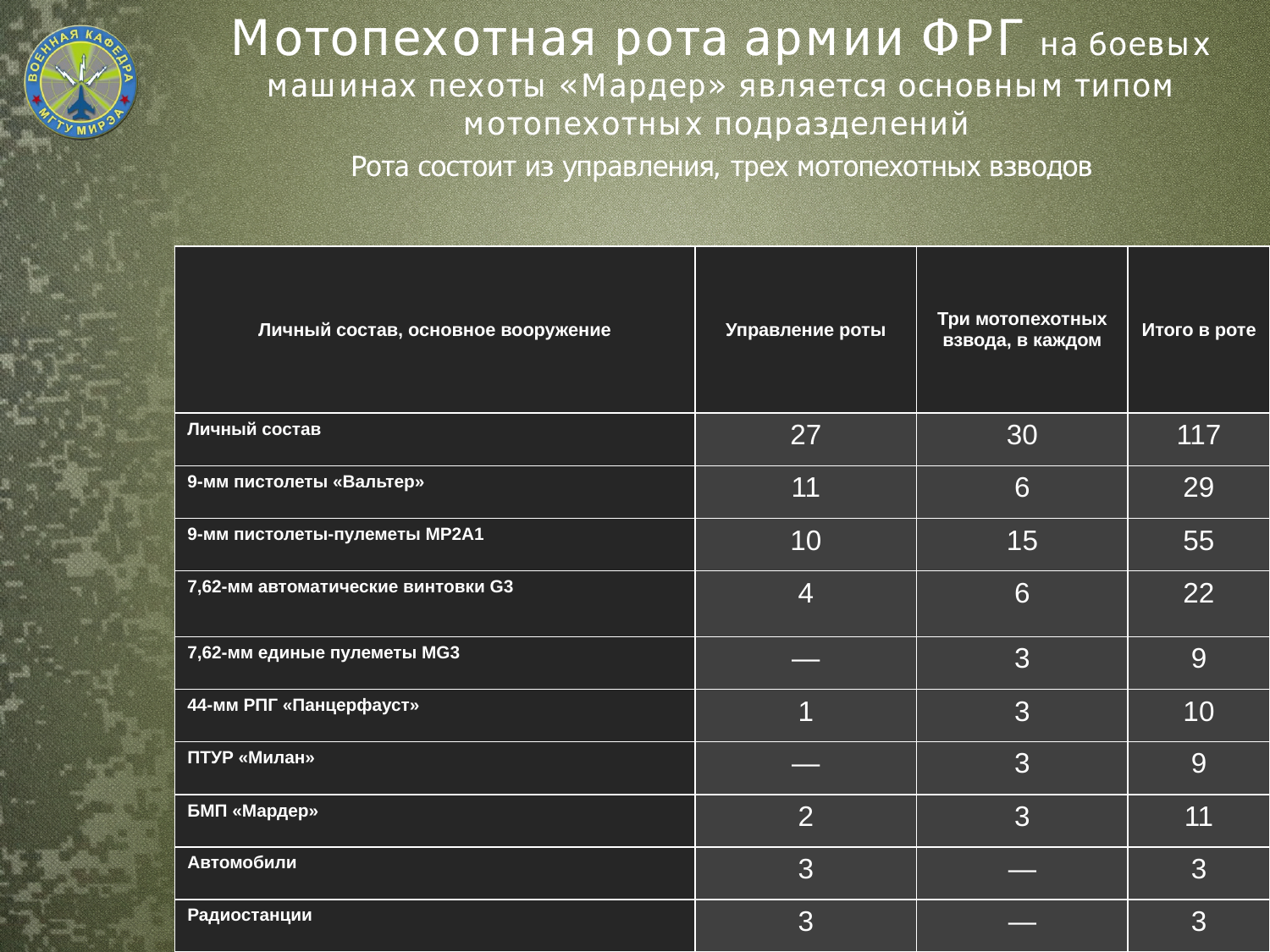

Мотопехотная рота армии ФРГ на боевых машинах пехоты «Мардер» является основным типом мотопехотных подразделений
Рота состоит из управления, трех мотопехотных взводов
| Личный состав, основное вооружение | Управление роты | Три мотопехотных взвода, в каждом | Итого в роте |
| --- | --- | --- | --- |
| Личный состав | 27 | 30 | 117 |
| 9-мм пистолеты «Вальтер» | 11 | 6 | 29 |
| 9-мм пистолеты-пулеметы МР2А1 | 10 | 15 | 55 |
| 7,62-мм автоматические винтовки G3 | 4 | 6 | 22 |
| 7,62-мм единые пулеметы МG3 | — | 3 | 9 |
| 44-мм РПГ «Панцерфауст» | 1 | 3 | 10 |
| ПТУР «Милан» | — | 3 | 9 |
| БМП «Мардер» | 2 | 3 | 11 |
| Автомобили | 3 | — | 3 |
| Радиостанции | 3 | — | 3 |